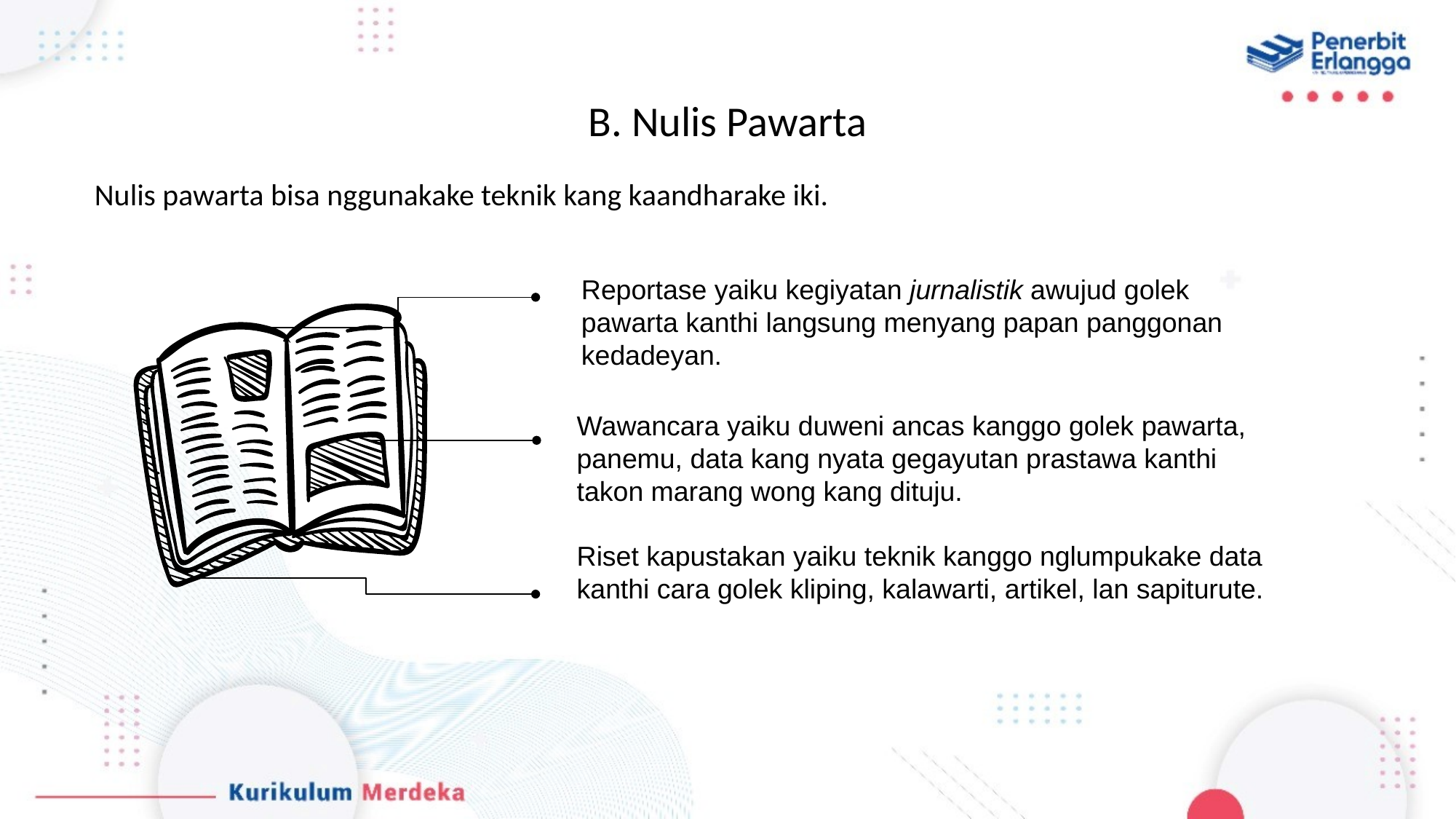

# B. Nulis Pawarta
Nulis pawarta bisa nggunakake teknik kang kaandharake iki.

Reportase yaiku kegiyatan jurnalistik awujud golek pawarta kanthi langsung menyang papan panggonan kedadeyan.

Wawancara yaiku duweni ancas kanggo golek pawarta, panemu, data kang nyata gegayutan prastawa kanthi takon marang wong kang dituju.
Riset kapustakan yaiku teknik kanggo nglumpukake data kanthi cara golek kliping, kalawarti, artikel, lan sapiturute.